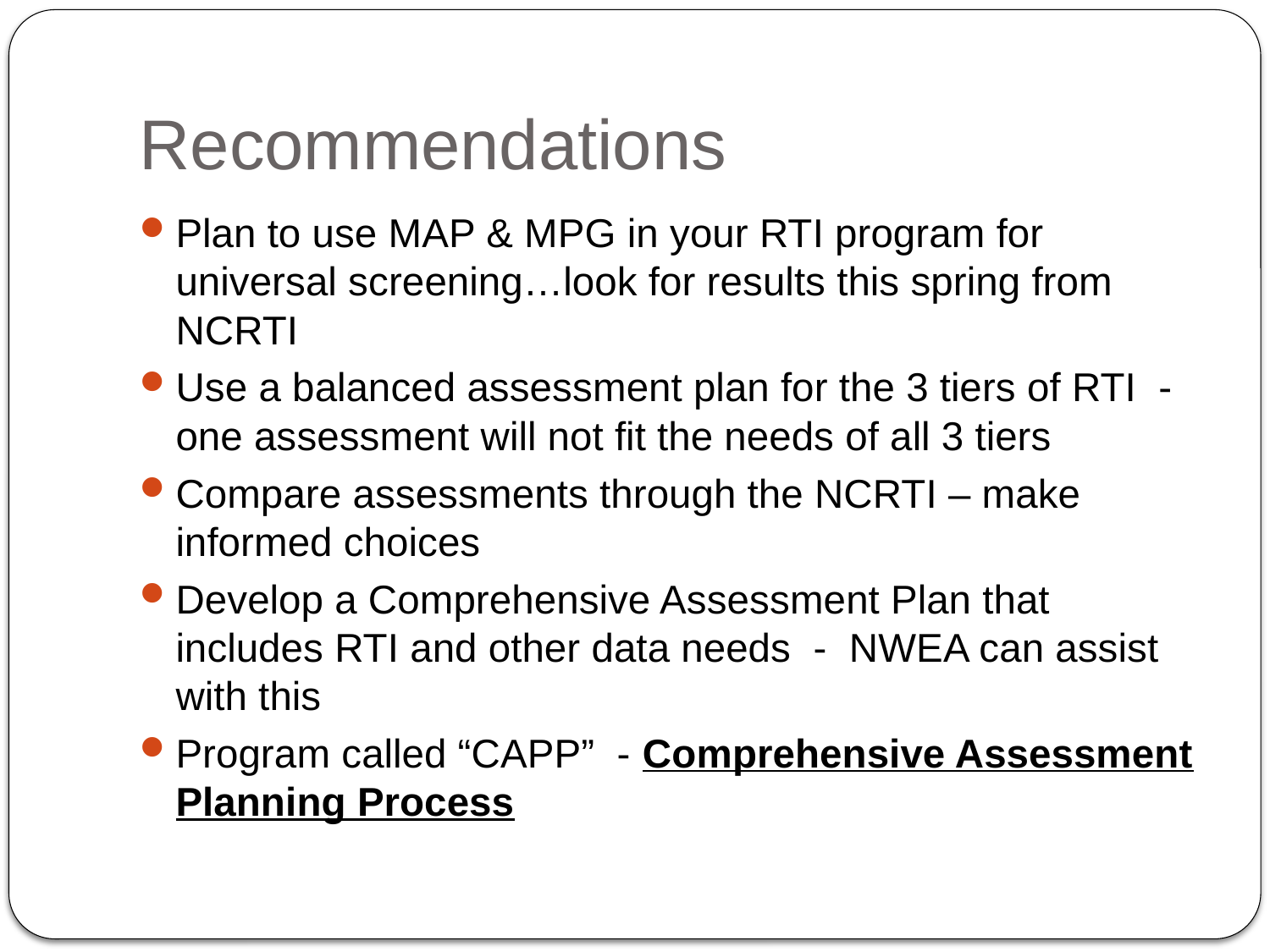

# Recommendations
Plan to use MAP & MPG in your RTI program for universal screening…look for results this spring from NCRTI
Use a balanced assessment plan for the 3 tiers of RTI  -  one assessment will not fit the needs of all 3 tiers
Compare assessments through the NCRTI – make informed choices
Develop a Comprehensive Assessment Plan that includes RTI and other data needs  -  NWEA can assist with this
Program called “CAPP”  - Comprehensive Assessment Planning Process